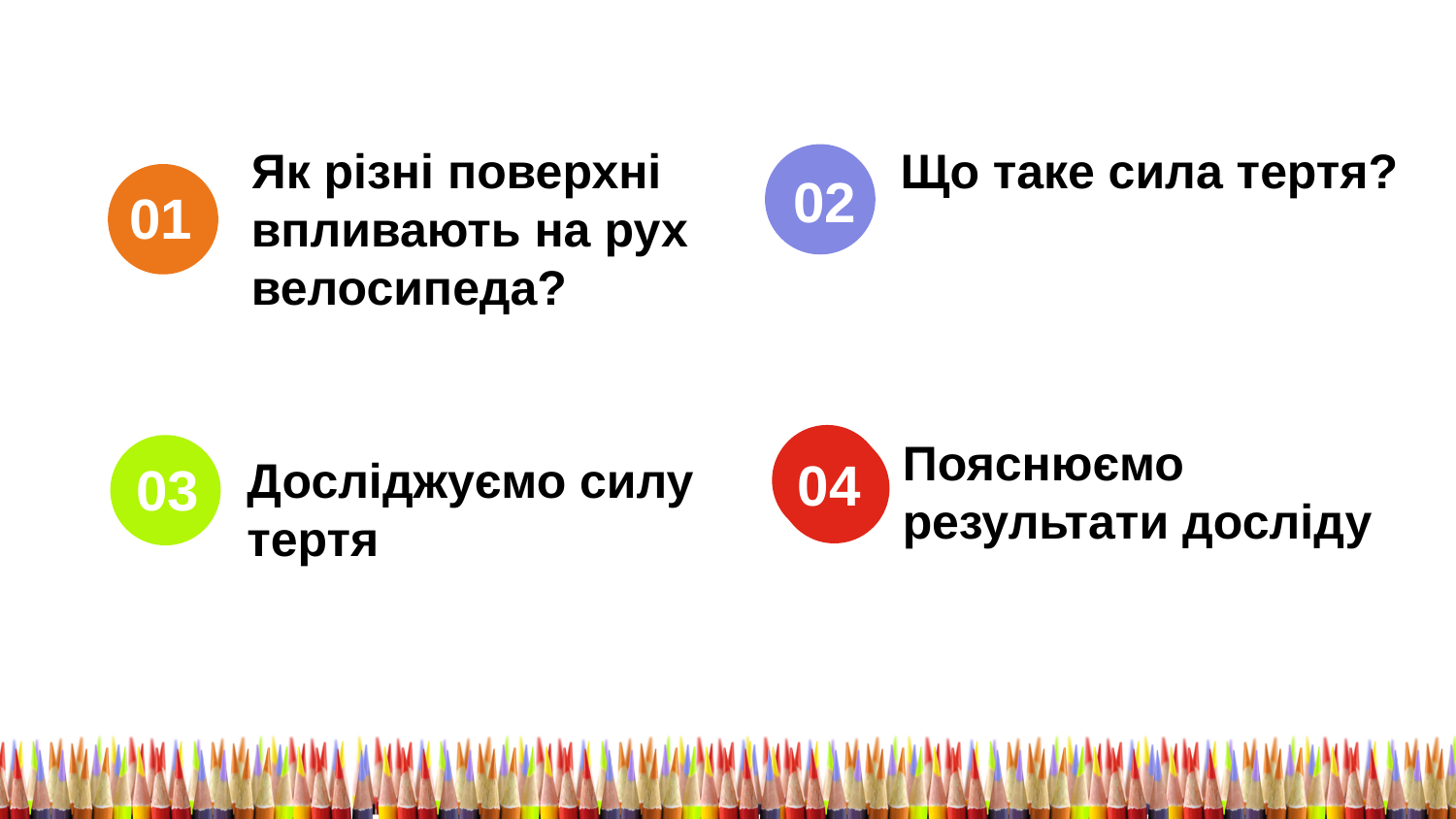

Як різні поверхні
впливають на рух
велосипеда?
Що таке сила тертя?

02
01

Пояснюємо
результати досліду

Досліджуємо силу
тертя
04
03